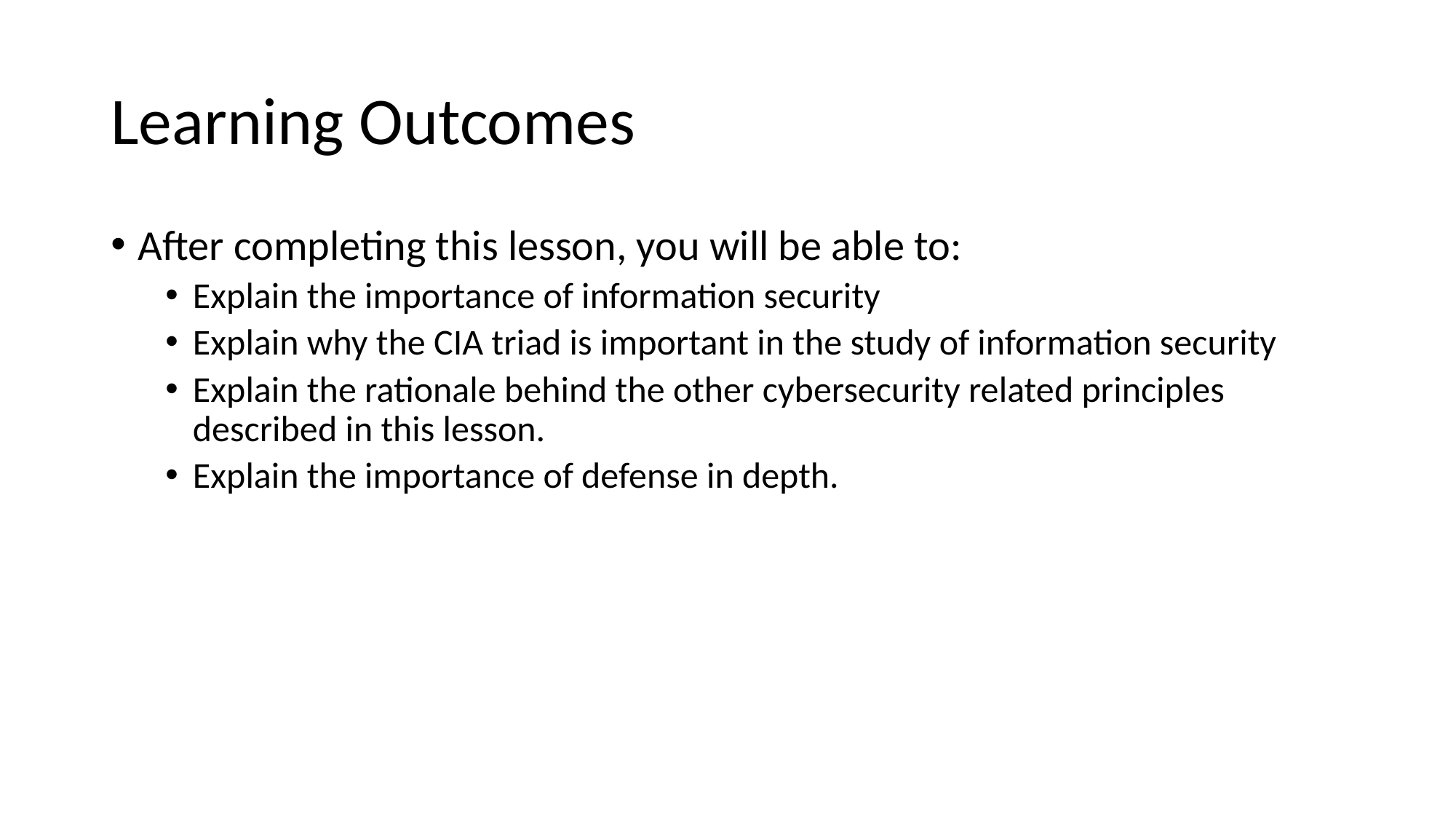

# Learning Outcomes
After completing this lesson, you will be able to:
Explain the importance of information security
Explain why the CIA triad is important in the study of information security
Explain the rationale behind the other cybersecurity related principles described in this lesson.
Explain the importance of defense in depth.